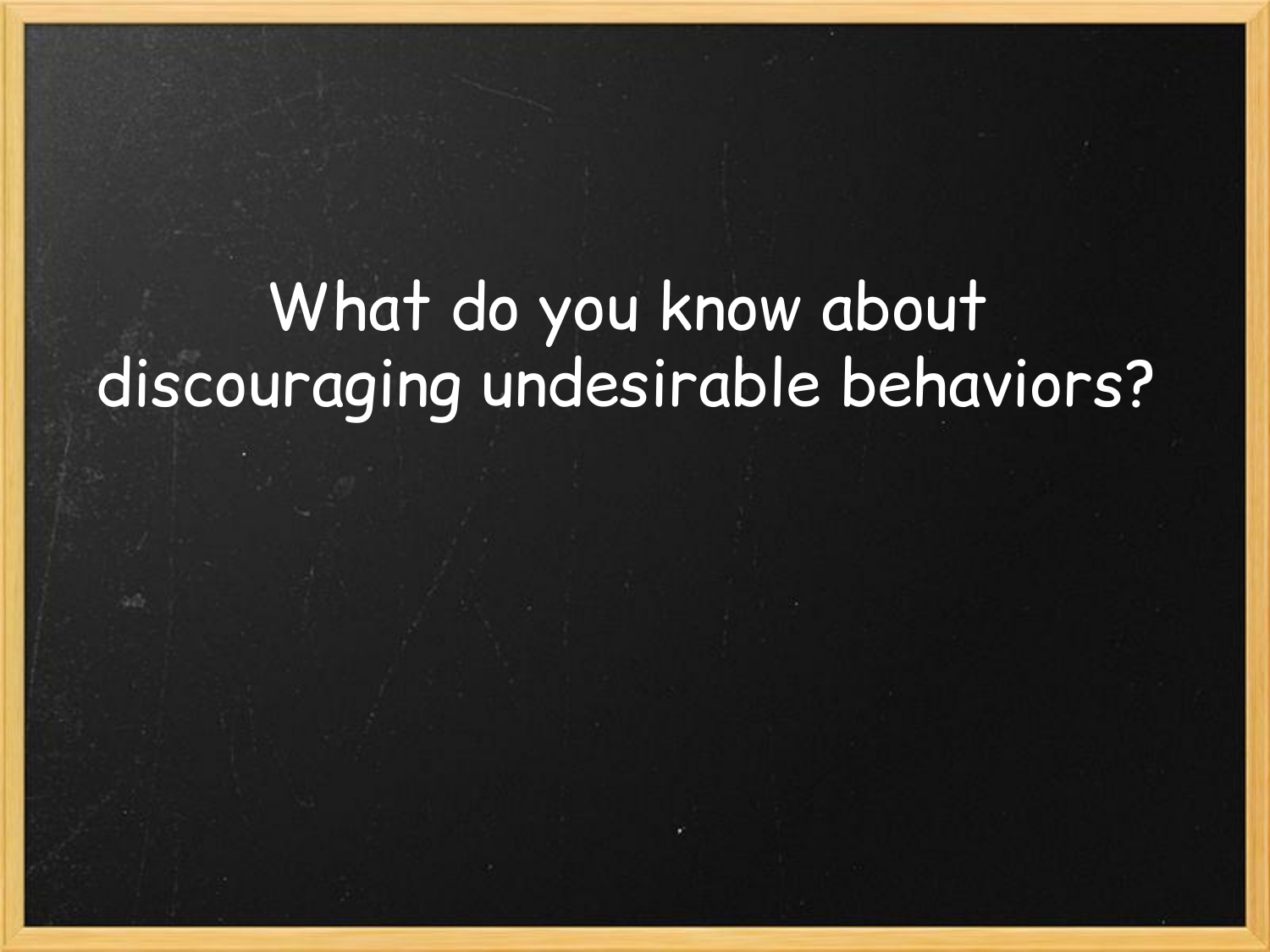

# What do you know about discouraging undesirable behaviors?